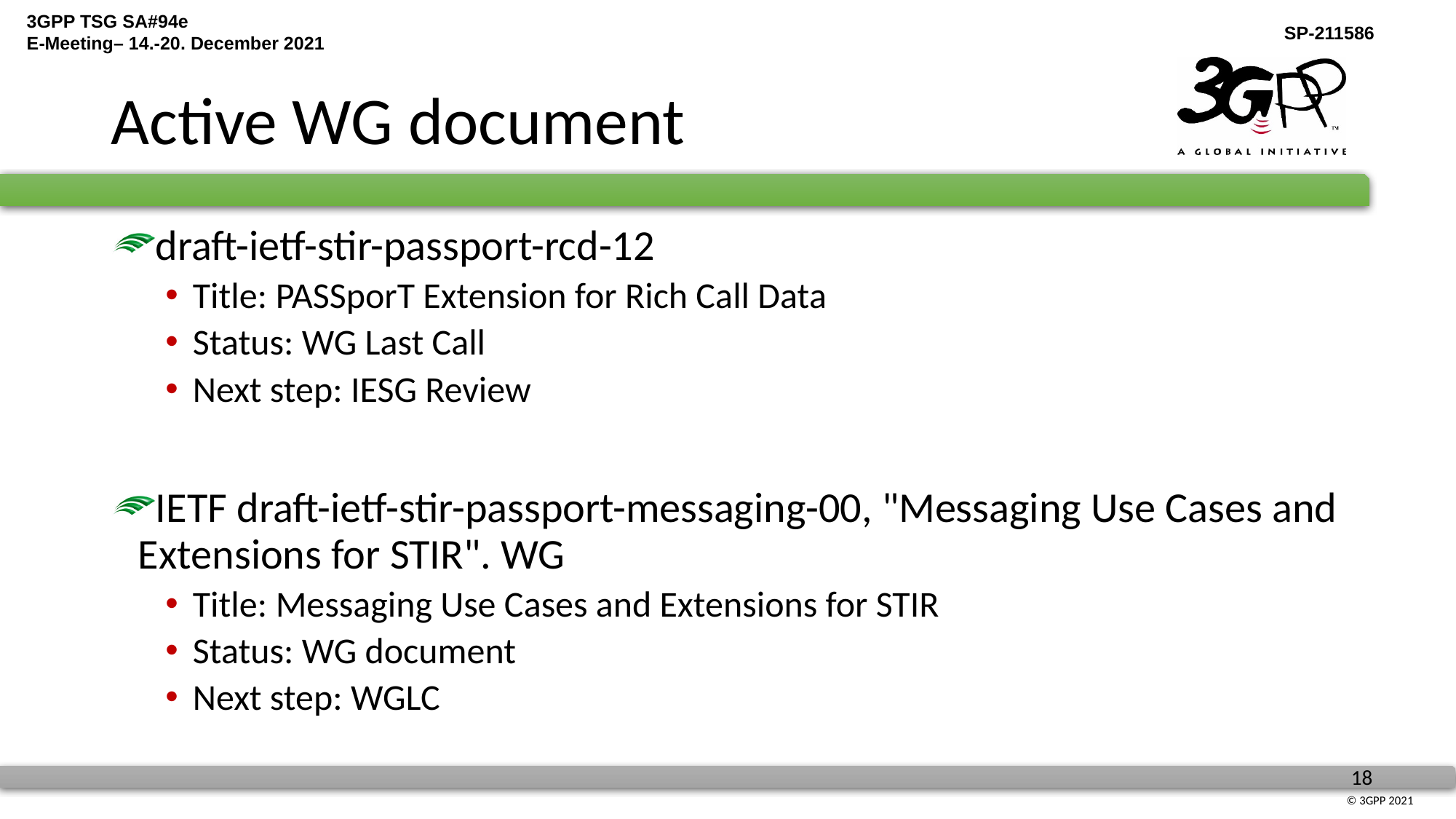

# Active WG document
draft-ietf-stir-passport-rcd-12
Title: PASSporT Extension for Rich Call Data
Status: WG Last Call
Next step: IESG Review

IETF draft-ietf-stir-passport-messaging-00, "Messaging Use Cases and Extensions for STIR". WG
Title: Messaging Use Cases and Extensions for STIR
Status: WG document
Next step: WGLC